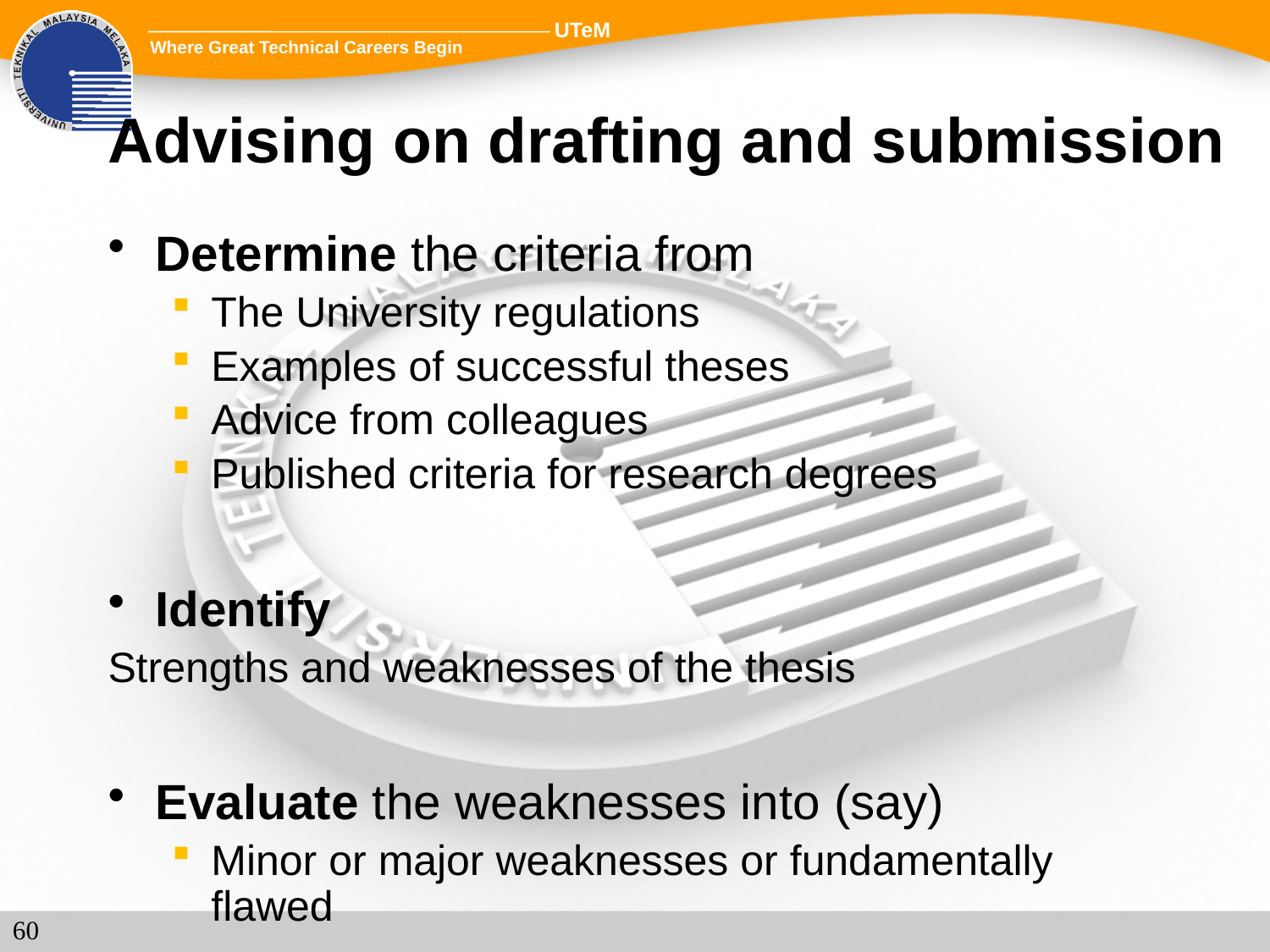

# Advising on drafting and submission
Determine the criteria from
The University regulations
Examples of successful theses
Advice from colleagues
Published criteria for research degrees

Identify
Strengths and weaknesses of the thesis

Evaluate the weaknesses into (say)
Minor or major weaknesses or fundamentally flawed